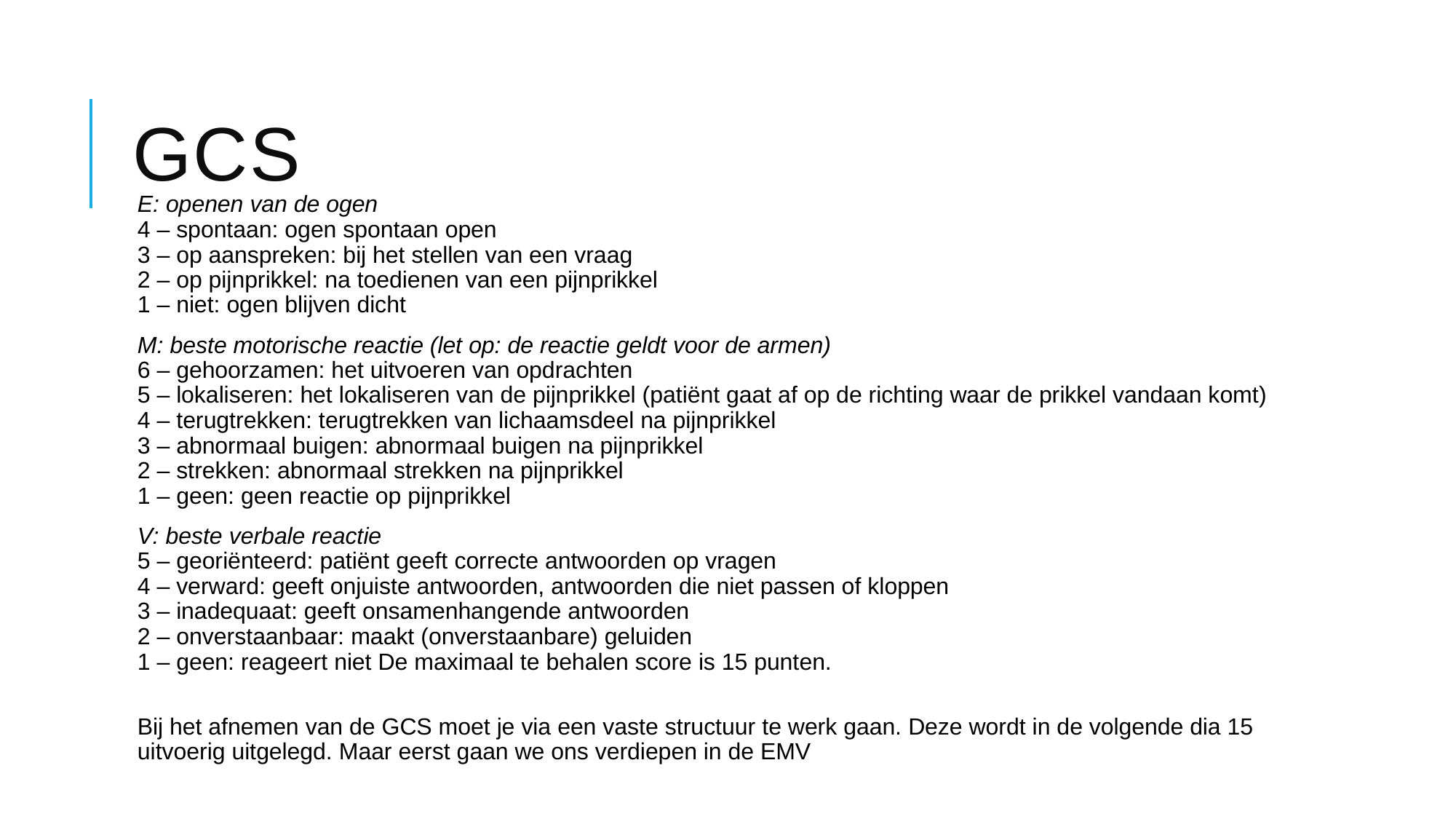

# GCS
E: openen van de ogen
4 – spontaan: ogen spontaan open
3 – op aanspreken: bij het stellen van een vraag
2 – op pijnprikkel: na toedienen van een pijnprikkel
1 – niet: ogen blijven dicht
M: beste motorische reactie (let op: de reactie geldt voor de armen)
6 – gehoorzamen: het uitvoeren van opdrachten
5 – lokaliseren: het lokaliseren van de pijnprikkel (patiënt gaat af op de richting waar de prikkel vandaan komt)
4 – terugtrekken: terugtrekken van lichaamsdeel na pijnprikkel
3 – abnormaal buigen: abnormaal buigen na pijnprikkel
2 – strekken: abnormaal strekken na pijnprikkel
1 – geen: geen reactie op pijnprikkel
V: beste verbale reactie
5 – georiënteerd: patiënt geeft correcte antwoorden op vragen
4 – verward: geeft onjuiste antwoorden, antwoorden die niet passen of kloppen
3 – inadequaat: geeft onsamenhangende antwoorden 
2 – onverstaanbaar: maakt (onverstaanbare) geluiden
1 – geen: reageert niet De maximaal te behalen score is 15 punten.
Bij het afnemen van de GCS moet je via een vaste structuur te werk gaan. Deze wordt in de volgende dia 15 uitvoerig uitgelegd. Maar eerst gaan we ons verdiepen in de EMV